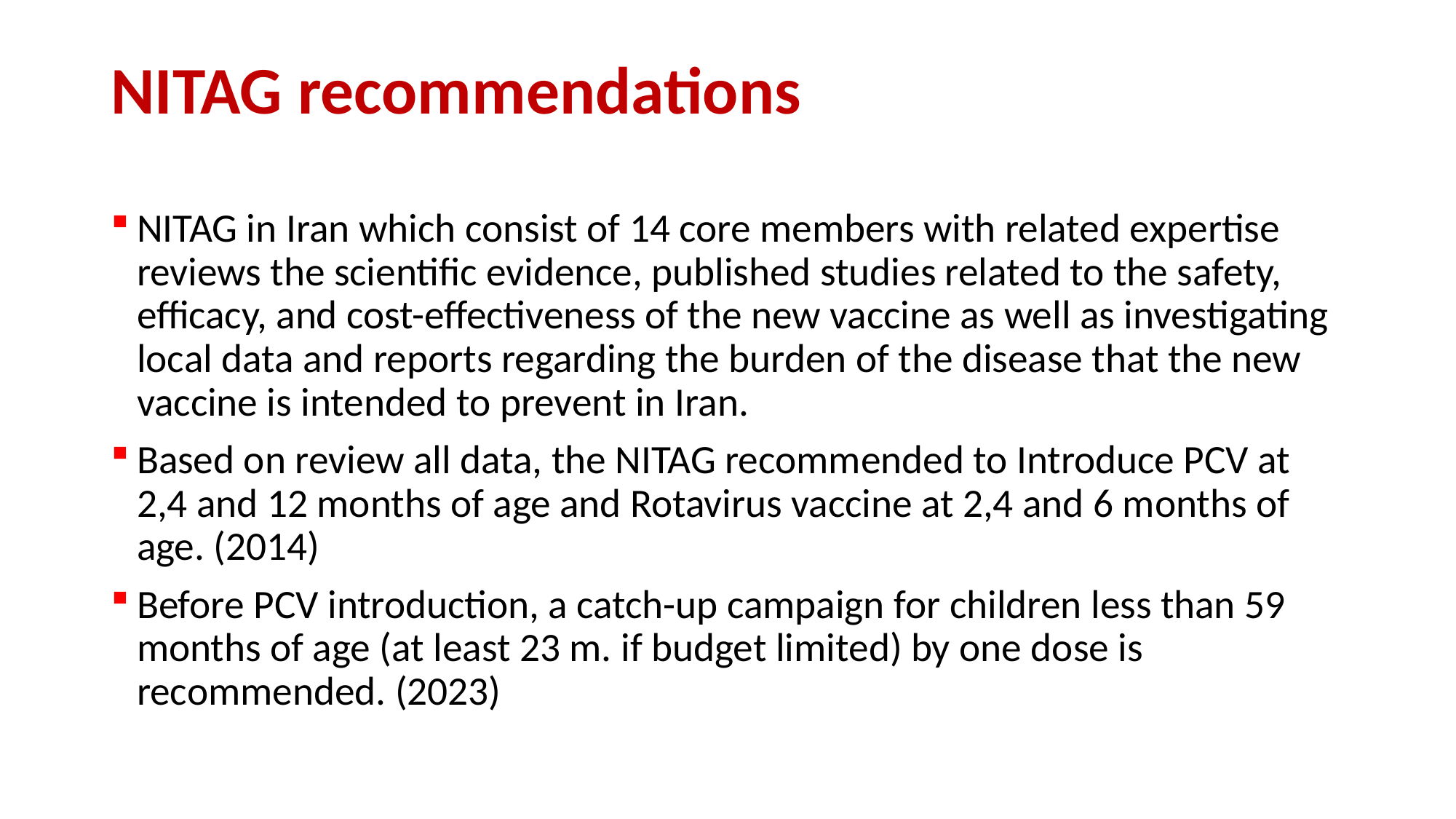

# NITAG recommendations
NITAG in Iran which consist of 14 core members with related expertise reviews the scientific evidence, published studies related to the safety, efficacy, and cost-effectiveness of the new vaccine as well as investigating local data and reports regarding the burden of the disease that the new vaccine is intended to prevent in Iran.
Based on review all data, the NITAG recommended to Introduce PCV at 2,4 and 12 months of age and Rotavirus vaccine at 2,4 and 6 months of age. (2014)
Before PCV introduction, a catch-up campaign for children less than 59 months of age (at least 23 m. if budget limited) by one dose is recommended. (2023)